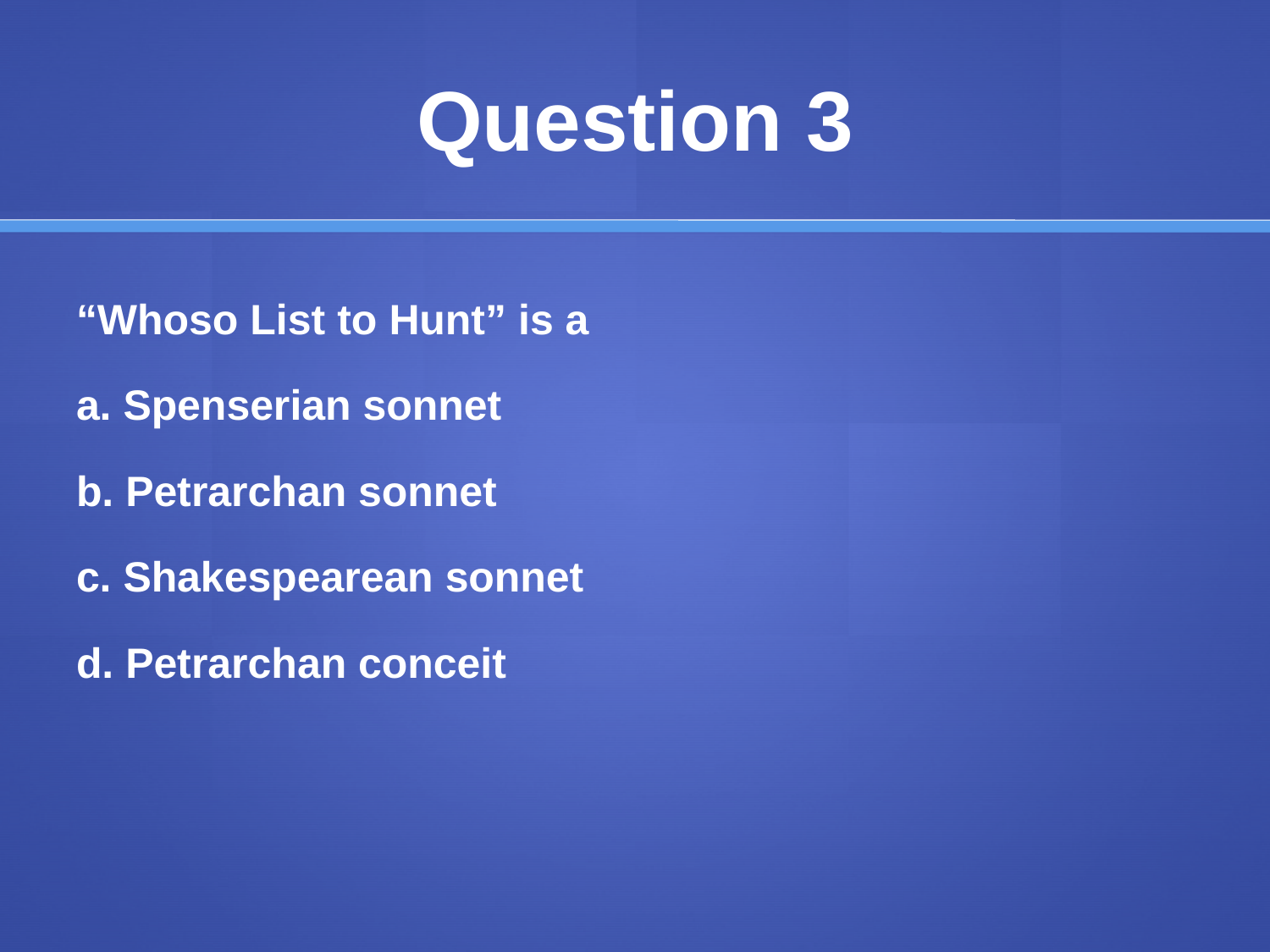

# Question 3
“Whoso List to Hunt” is a
a. Spenserian sonnet
b. Petrarchan sonnet
c. Shakespearean sonnet
d. Petrarchan conceit